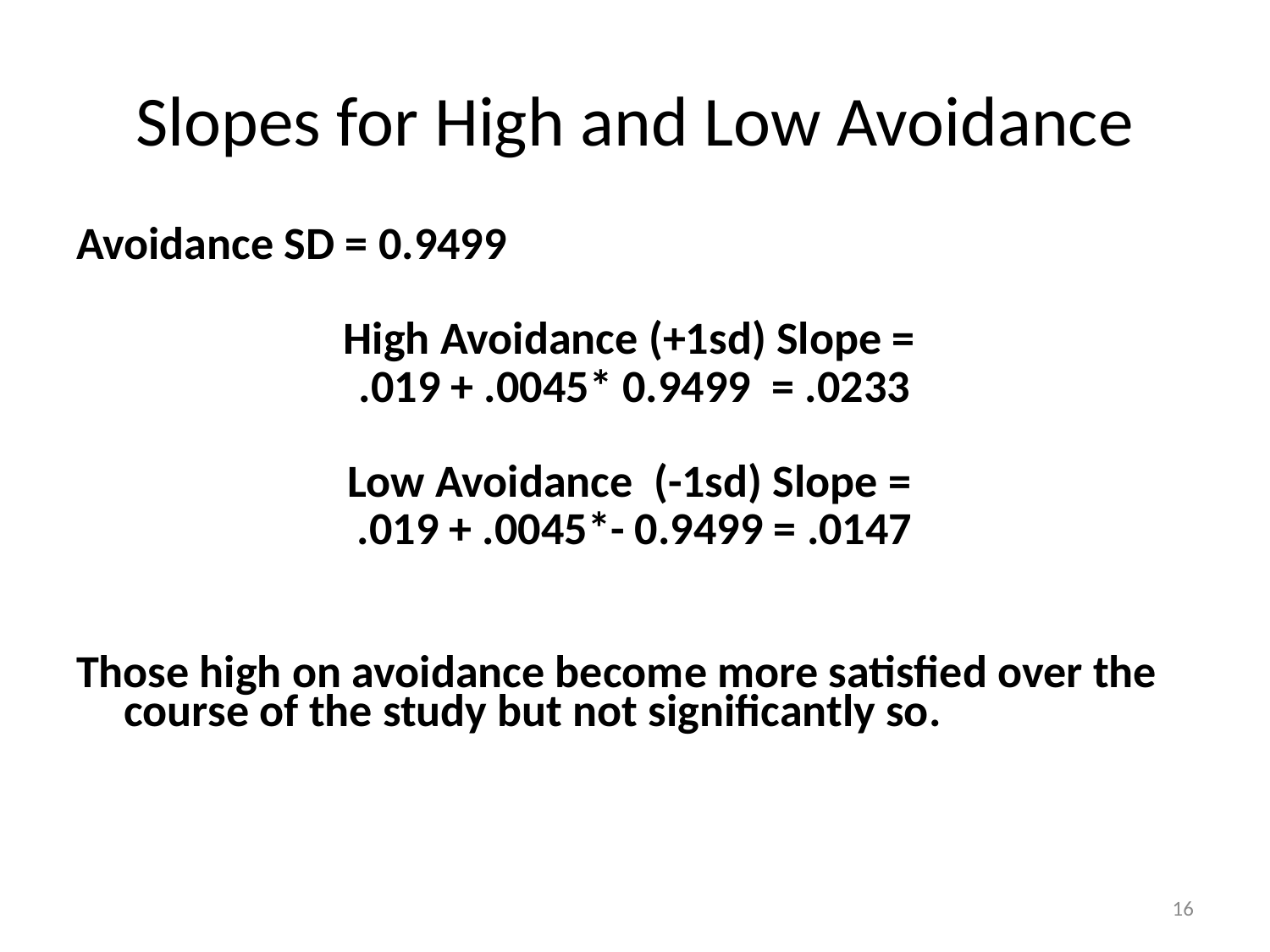

# Slopes for High and Low Avoidance
Avoidance SD = 0.9499

High Avoidance (+1sd) Slope =
.019 + .0045* 0.9499  = .0233

Low Avoidance  (-1sd) Slope =
.019 + .0045*- 0.9499 = .0147

Those high on avoidance become more satisfied over the course of the study but not significantly so.

16